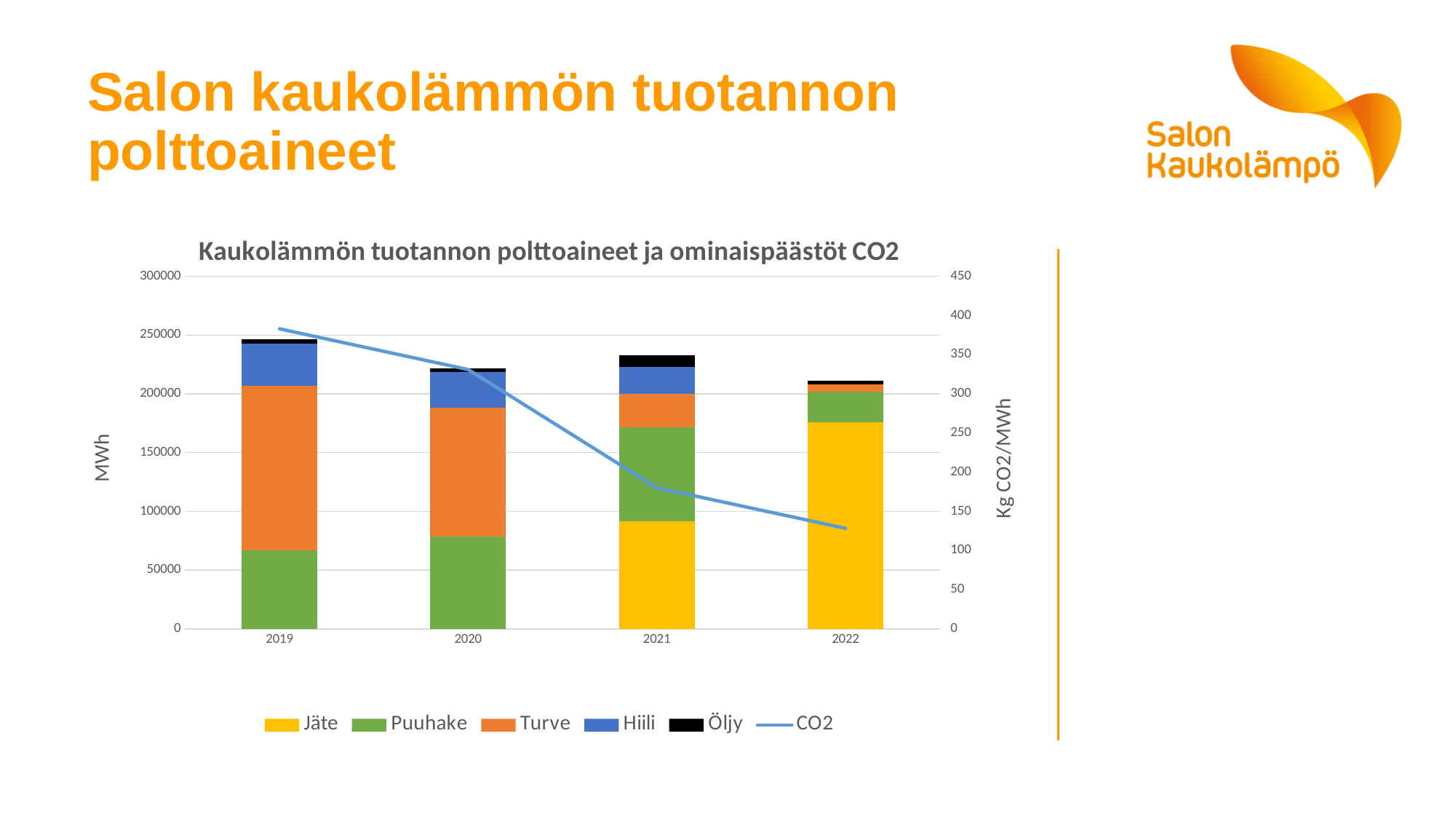

# Salon kaukolämmön tuotannon polttoaineet

### Chart: Kaukolämmön tuotannon polttoaineet ja ominaispäästöt CO2

| Category | Jäte |  | Turve | Hiili | Öljy |  |
|---|---|---|---|---|---|---|
| 2019 | 0.0 | 67015.0 | 139683.0 | 36145.0 | 3727.0 | 383.0 |
| 2020 | 0.0 | 78699.0 | 109799.0 | 29787.0 | 3371.0 | 331.0 |
| 2021 | 91236.0 | 80357.0 | 28513.0 | 22620.0 | 9813.0 | 180.0 |
| 2022 | 176000.0 | 25600.0 | 6400.0 | 0.0 | 3000.0 | 128.24886877828055 |